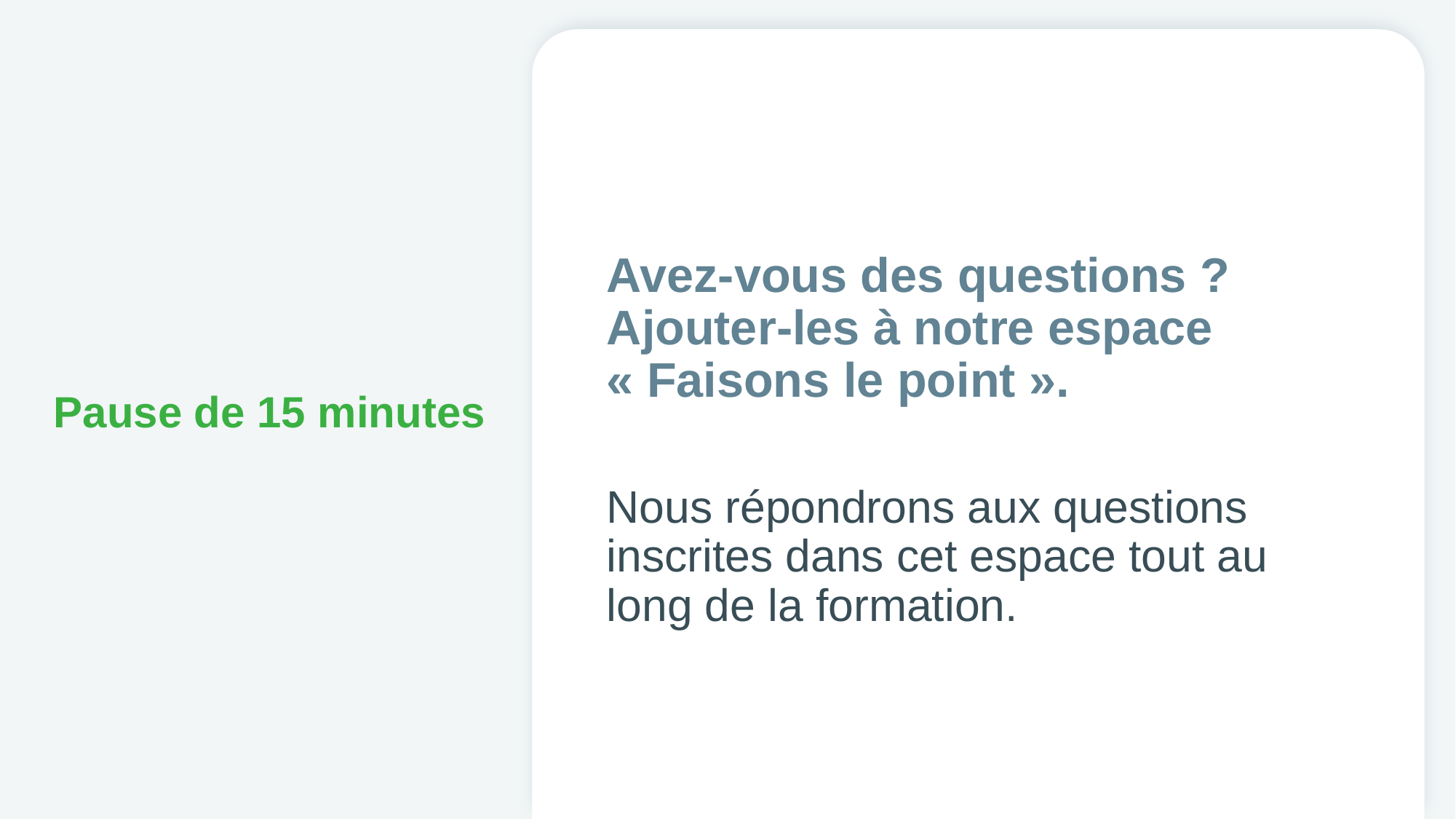

Avez-vous des questions ? Ajouter-les à notre espace « Faisons le point ».

Nous répondrons aux questions inscrites dans cet espace tout au long de la formation.

# Pause de 15 minutes